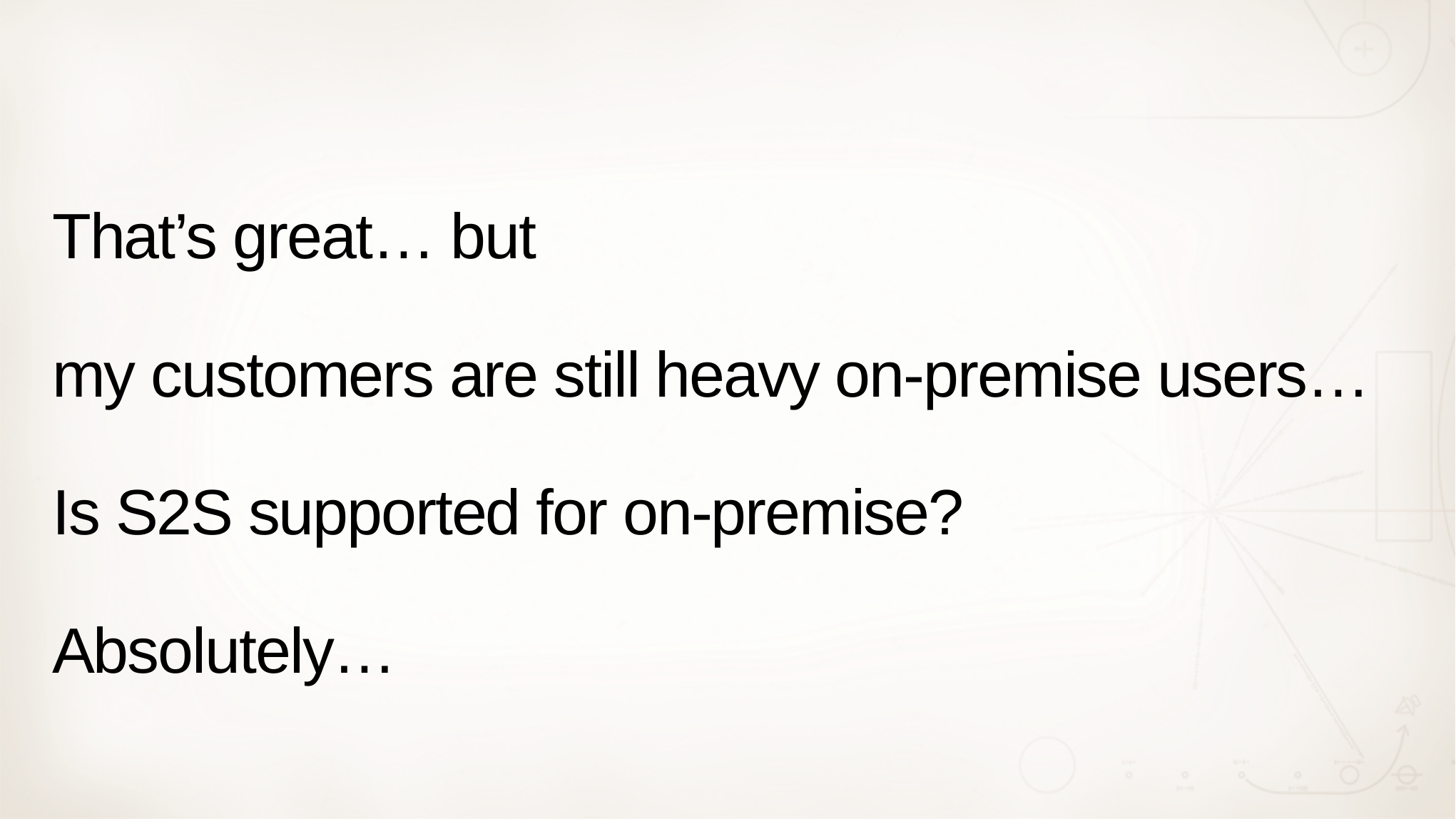

# That’s great… but my customers are still heavy on-premise users… Is S2S supported for on-premise? Absolutely…